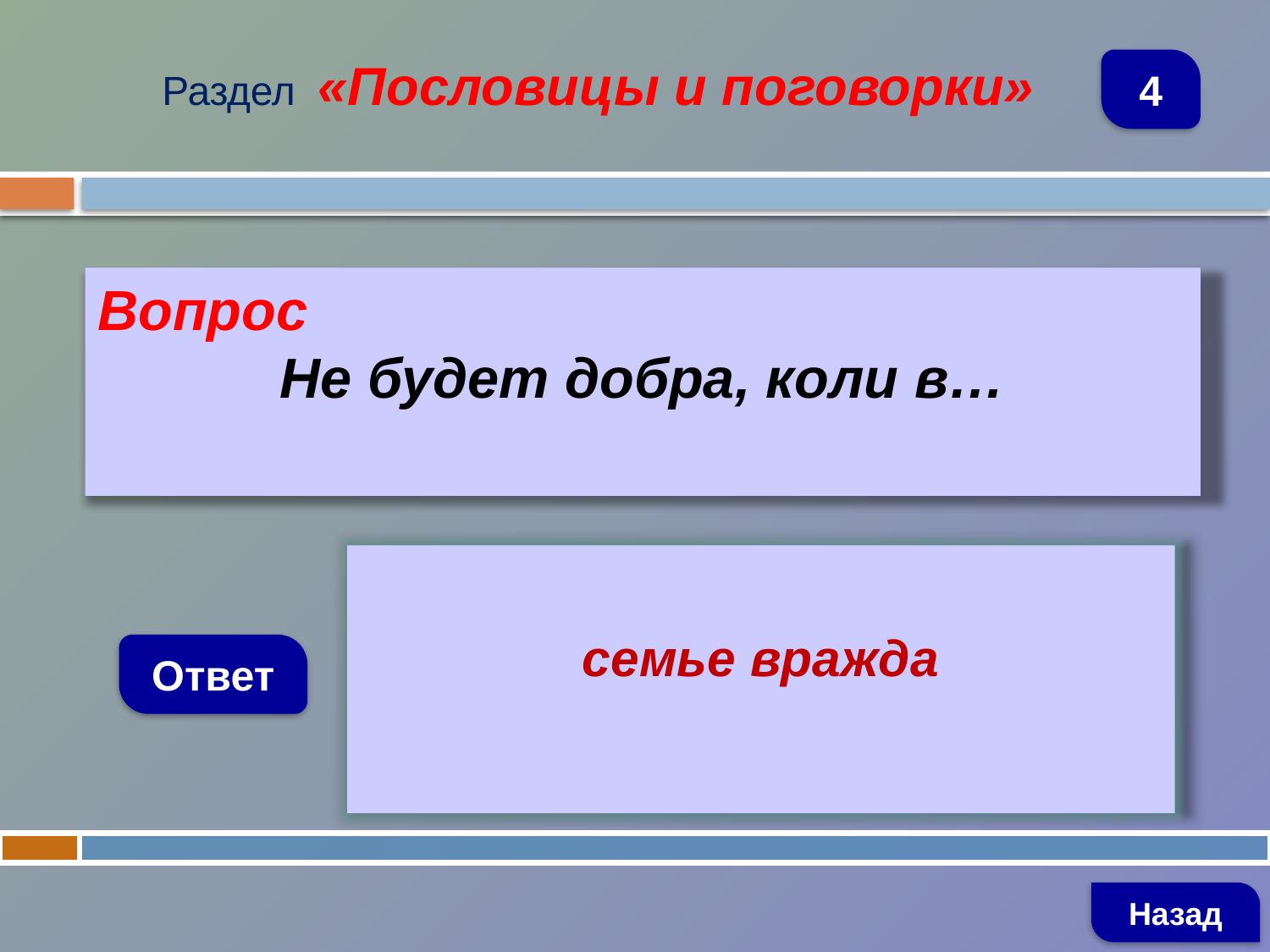

Раздел  «Пословицы и поговорки»
4
Вопрос
Не будет добра, коли в…

семье вражда
Ответ

Назад